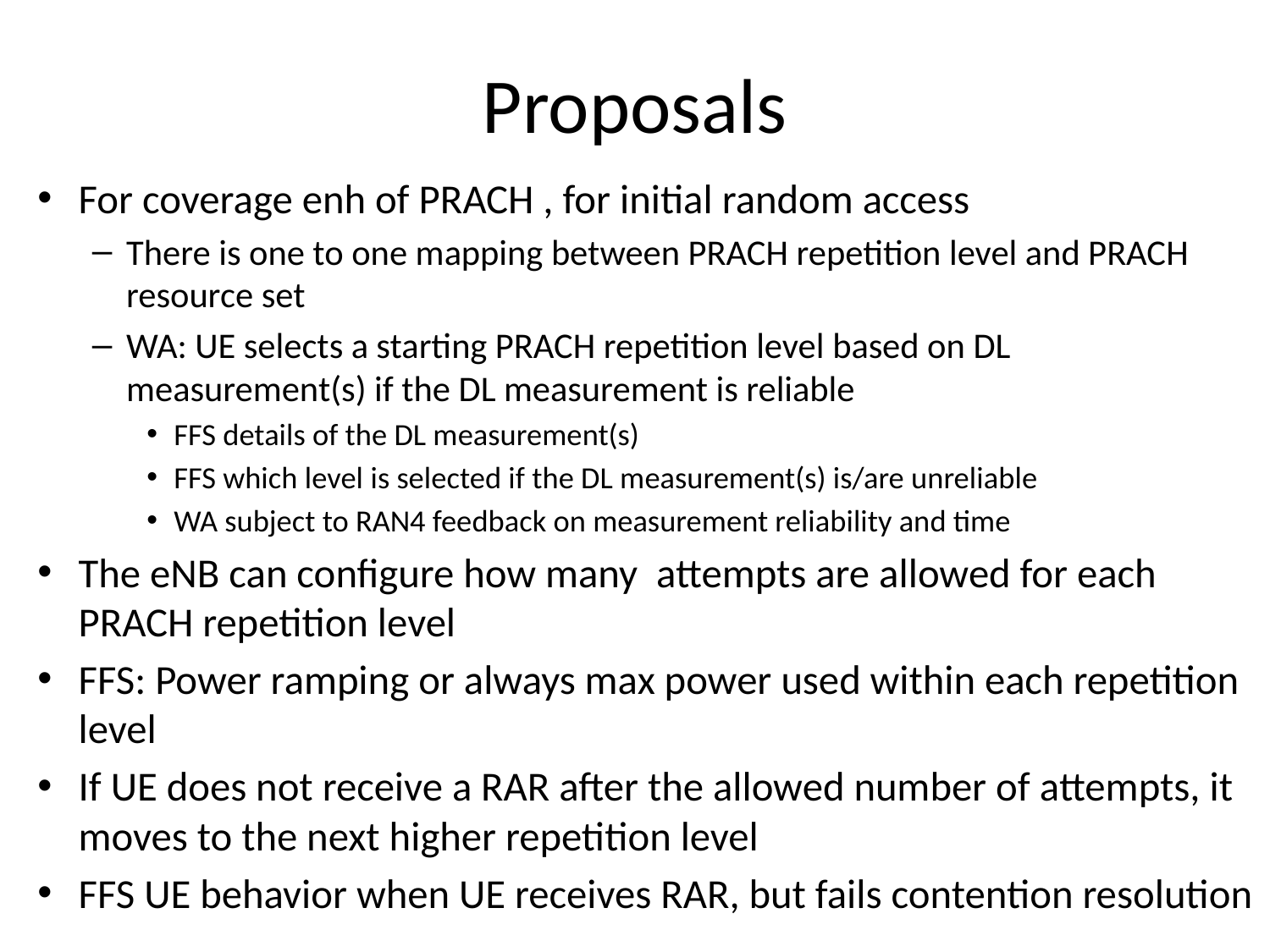

# Proposals
For coverage enh of PRACH , for initial random access
There is one to one mapping between PRACH repetition level and PRACH resource set
WA: UE selects a starting PRACH repetition level based on DL measurement(s) if the DL measurement is reliable
FFS details of the DL measurement(s)
FFS which level is selected if the DL measurement(s) is/are unreliable
WA subject to RAN4 feedback on measurement reliability and time
The eNB can configure how many  attempts are allowed for each PRACH repetition level
FFS: Power ramping or always max power used within each repetition level
If UE does not receive a RAR after the allowed number of attempts, it moves to the next higher repetition level
FFS UE behavior when UE receives RAR, but fails contention resolution